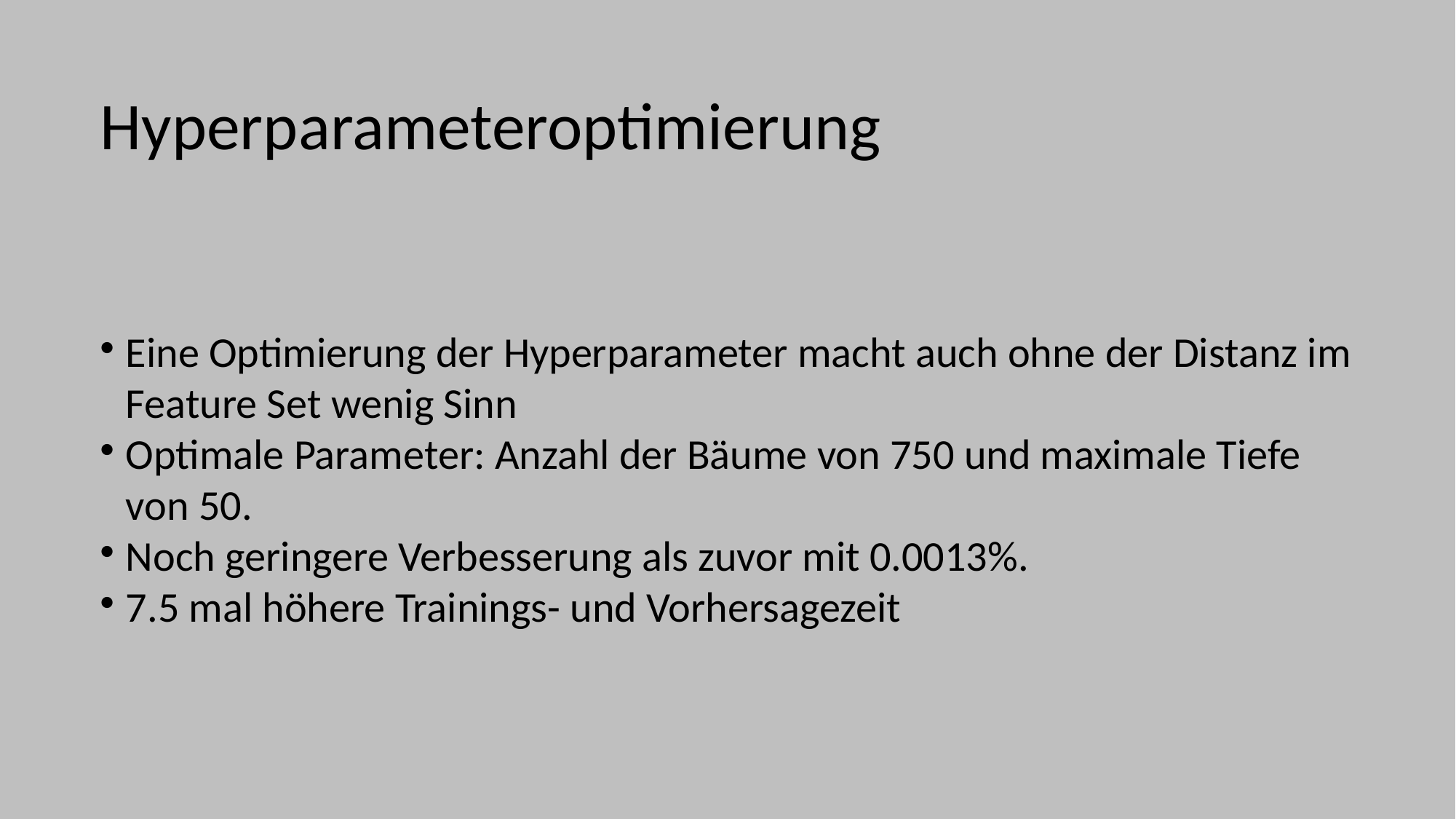

Hyperparameteroptimierung
Eine Optimierung der Hyperparameter macht auch ohne der Distanz im Feature Set wenig Sinn
Optimale Parameter: Anzahl der Bäume von 750 und maximale Tiefe von 50.
Noch geringere Verbesserung als zuvor mit 0.0013%.
7.5 mal höhere Trainings- und Vorhersagezeit